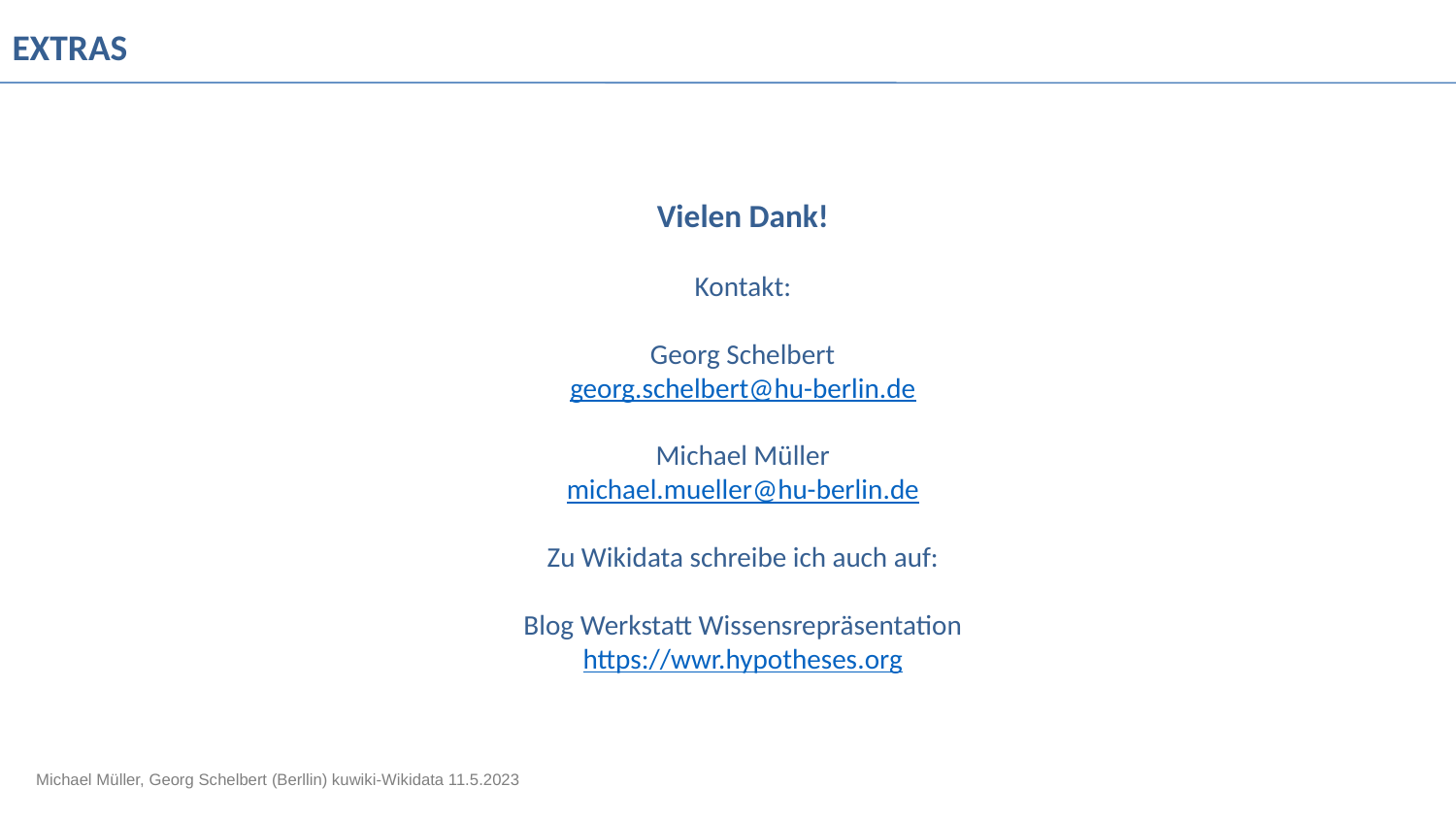

# EXTRAS
Vielen Dank!

Kontakt:

Georg Schelbert
georg.schelbert@hu-berlin.de

Michael Müller
michael.mueller@hu-berlin.de

Zu Wikidata schreibe ich auch auf:

Blog Werkstatt Wissensrepräsentation
https://wwr.hypotheses.org